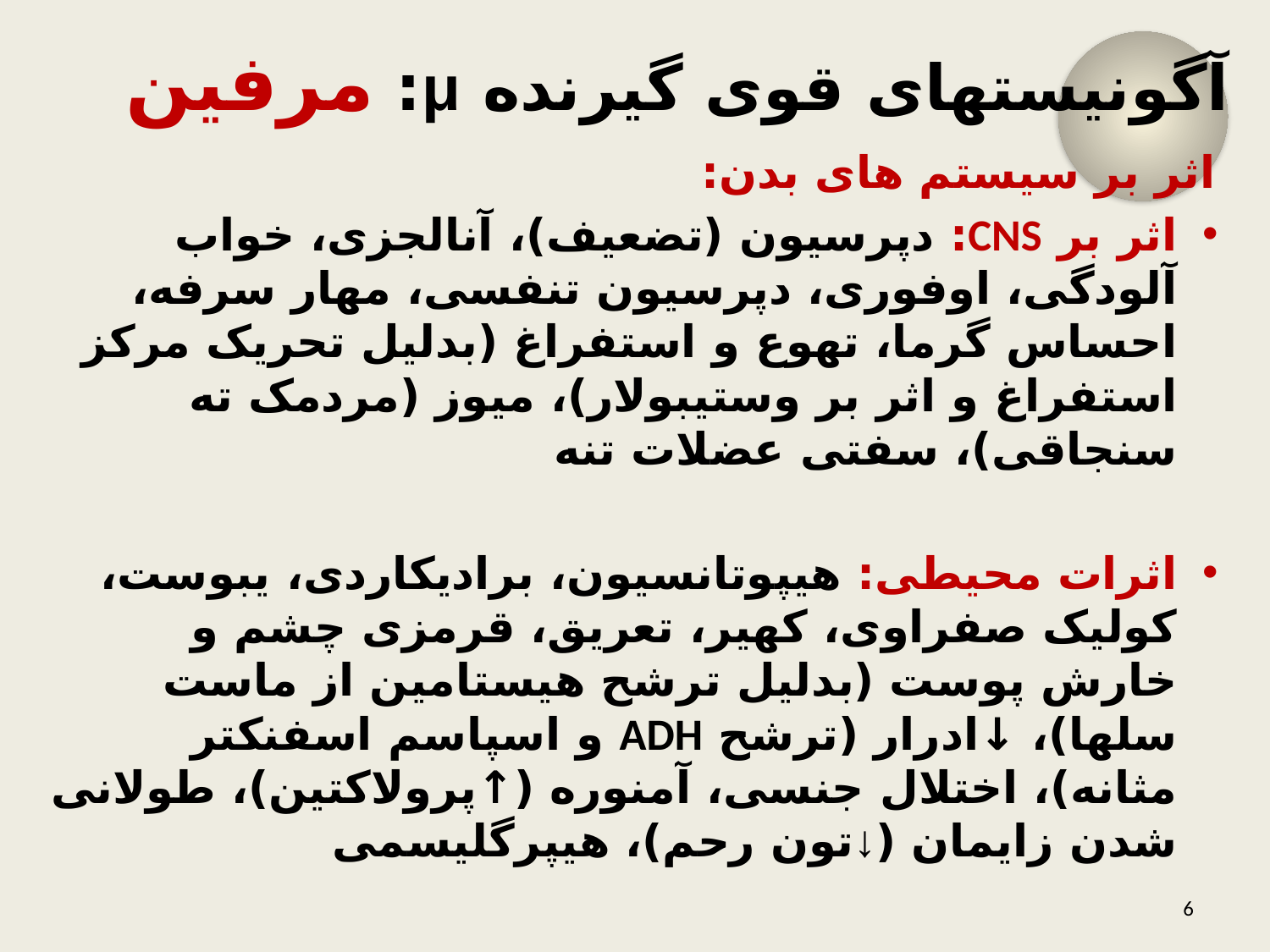

# آگونیستهای قوی گیرنده μ: مرفین
اثر بر سیستم های بدن:
اثر بر CNS: دپرسیون (تضعیف)، آنالجزی، خواب آلودگی، اوفوری، دپرسیون تنفسی، مهار سرفه، احساس گرما، تهوع و استفراغ (بدلیل تحریک مرکز استفراغ و اثر بر وستیبولار)، میوز (مردمک ته سنجاقی)، سفتی عضلات تنه

اثرات محیطی: هیپوتانسیون، برادیکاردی، یبوست، کولیک صفراوی، کهیر، تعریق، قرمزی چشم و خارش پوست (بدلیل ترشح هیستامین از ماست سلها)، ↓ادرار (ترشح ADH و اسپاسم اسفنکتر مثانه)، اختلال جنسی، آمنوره (↑پرولاکتین)، طولانی شدن زایمان (↓تون رحم)، هیپرگلیسمی

6